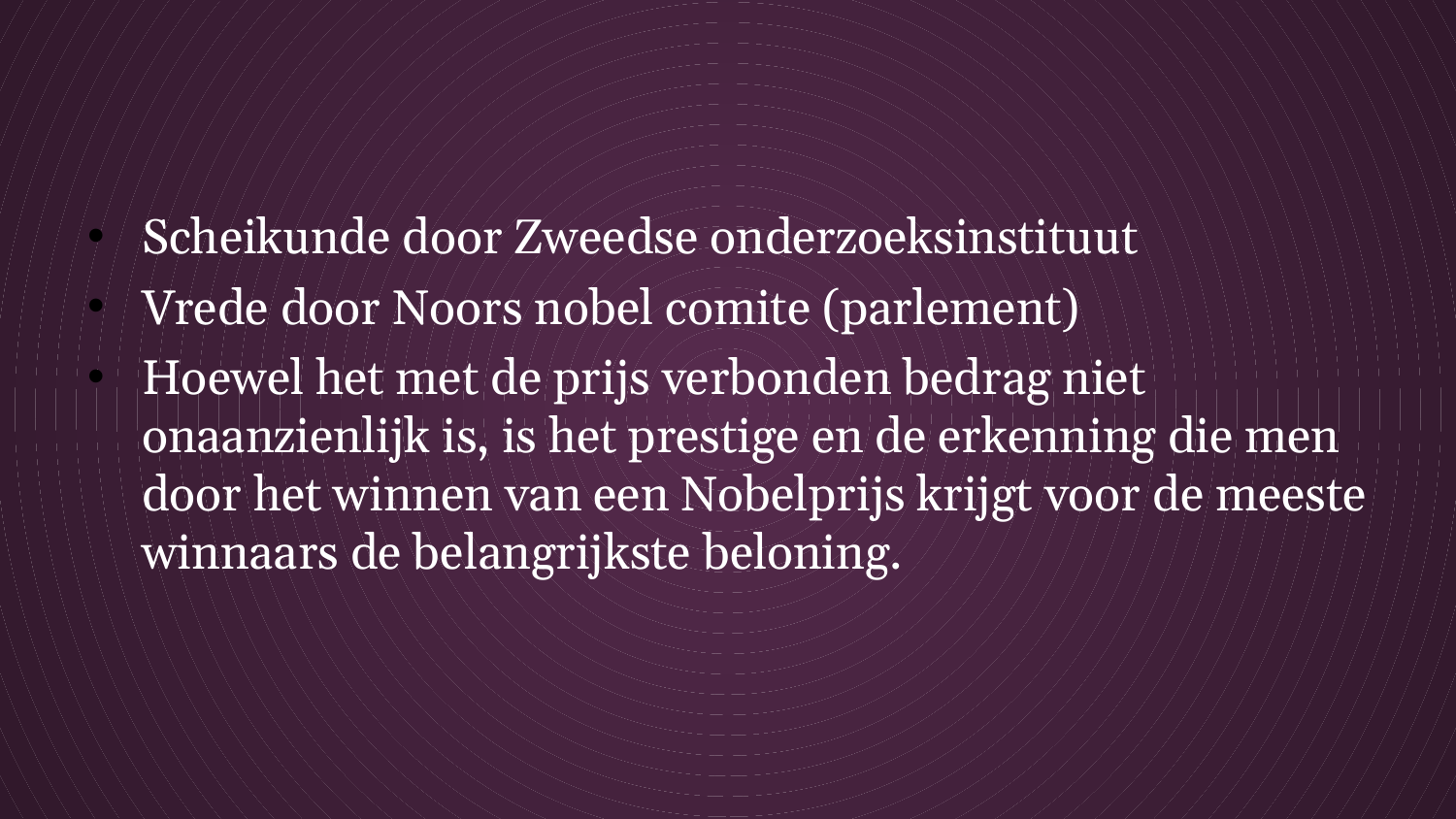

#
Scheikunde door Zweedse onderzoeksinstituut
Vrede door Noors nobel comite (parlement)
Hoewel het met de prijs verbonden bedrag niet onaanzienlijk is, is het prestige en de erkenning die men door het winnen van een Nobelprijs krijgt voor de meeste winnaars de belangrijkste beloning.